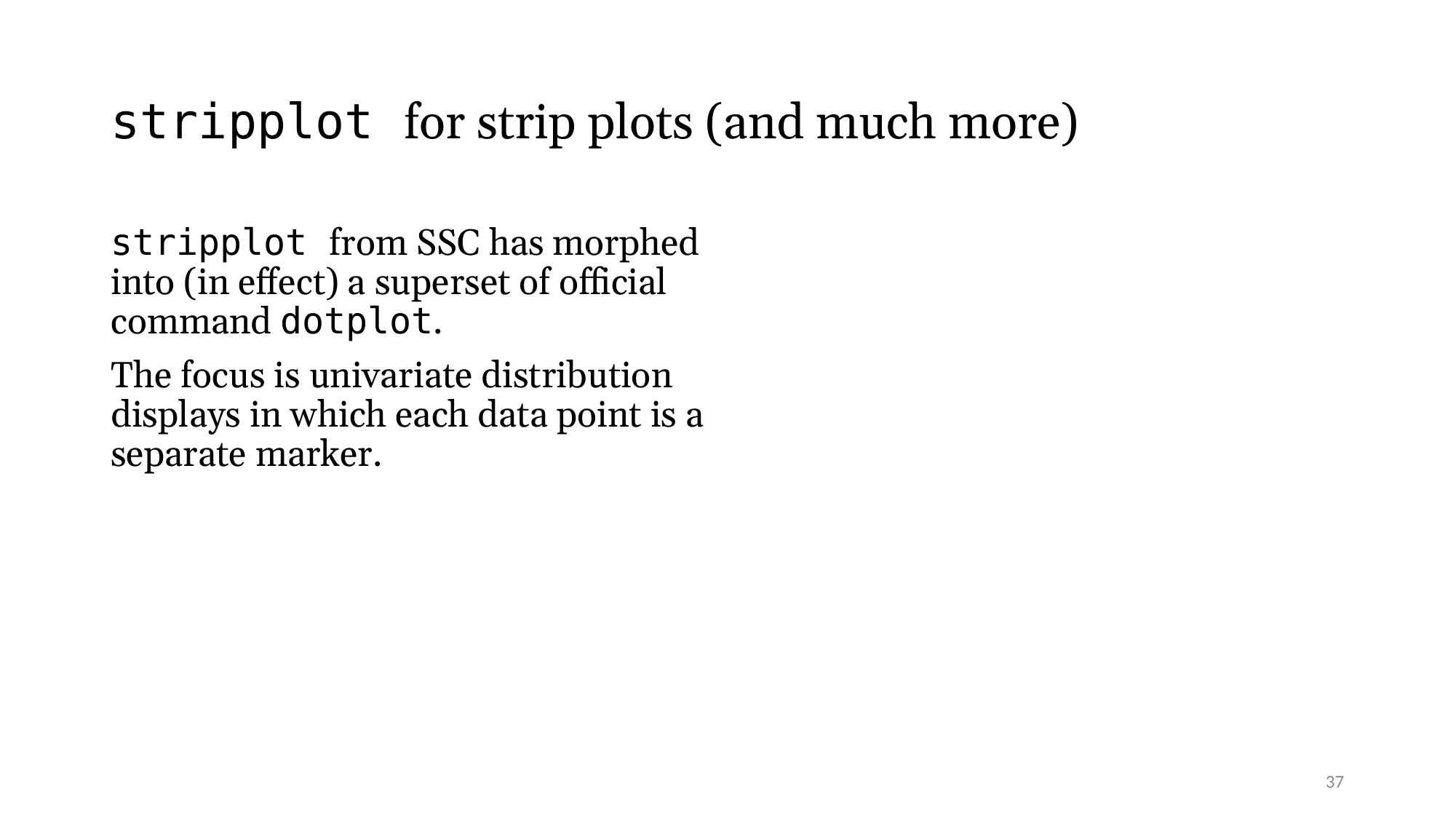

# stripplot for strip plots (and much more)
stripplot from SSC has morphed into (in effect) a superset of official command dotplot.
The focus is univariate distribution displays in which each data point is a separate marker.

37